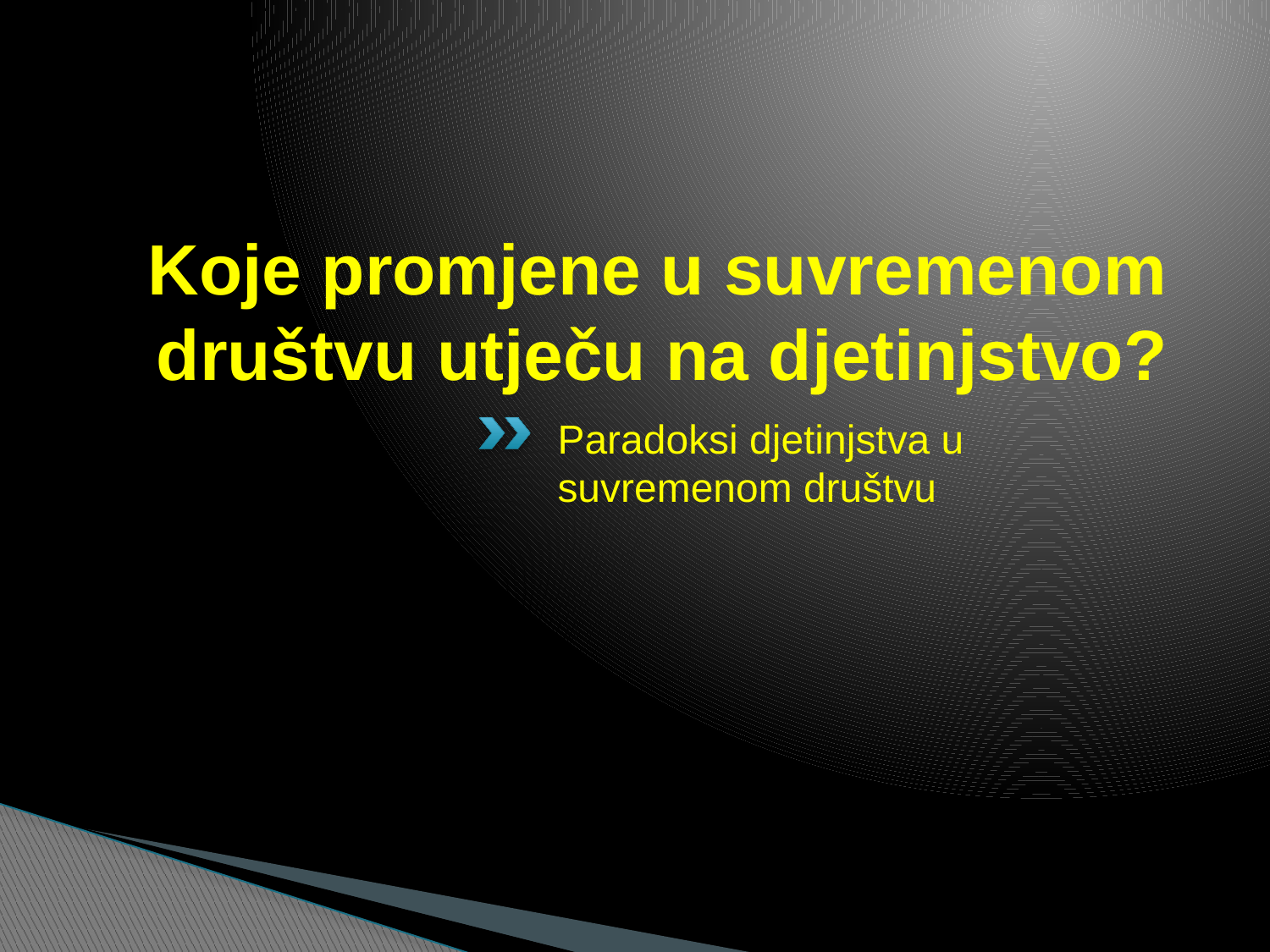

# Koje promjene u suvremenom društvu utječu na djetinjstvo?
Paradoksi djetinjstva u suvremenom društvu